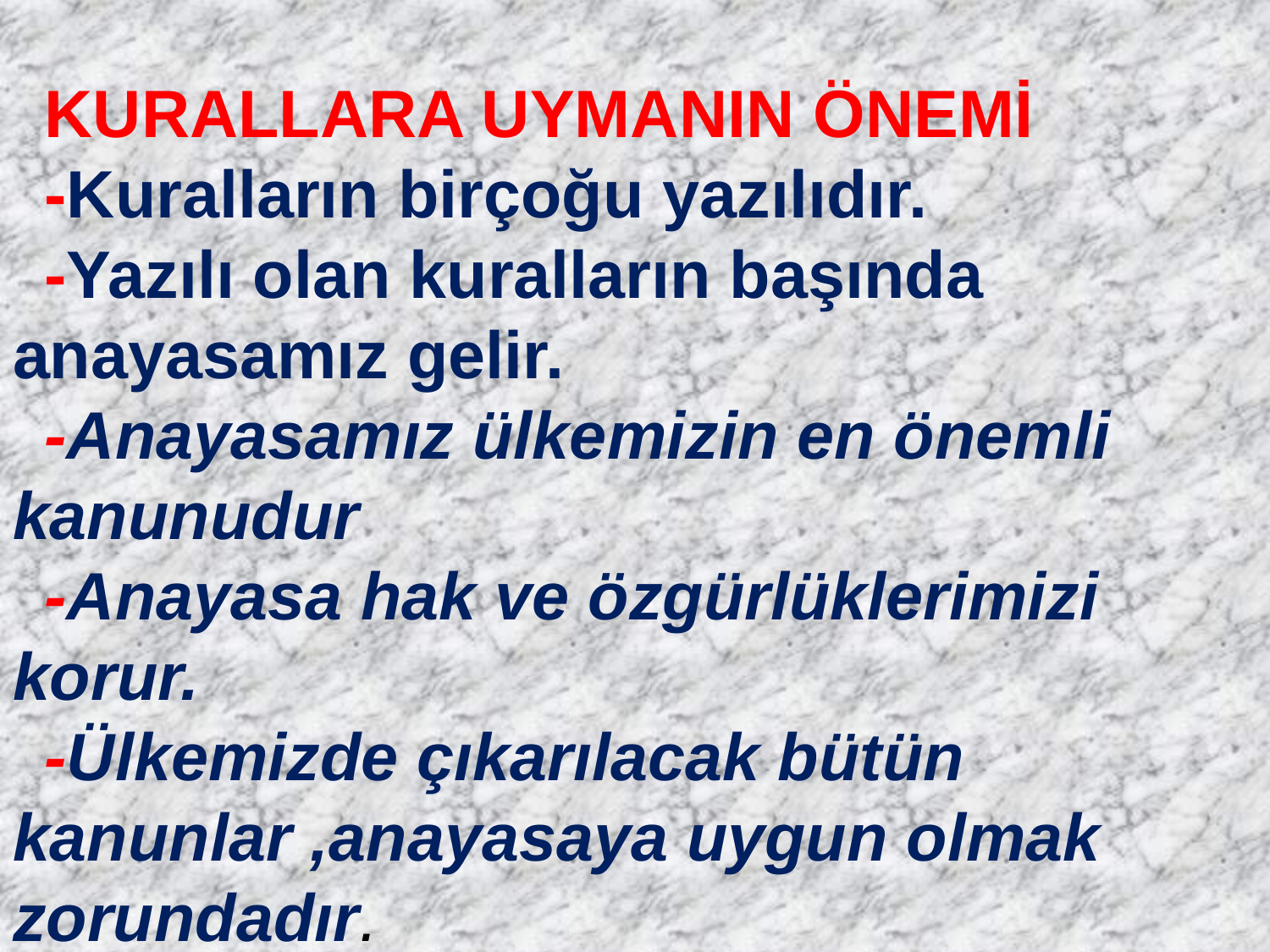

KURALLARA UYMANIN ÖNEMİ
-Kuralların birçoğu yazılıdır.
-Yazılı olan kuralların başında anayasamız gelir.
-Anayasamız ülkemizin en önemli kanunudur
-Anayasa hak ve özgürlüklerimizi korur.
-Ülkemizde çıkarılacak bütün kanunlar ,anayasaya uygun olmak zorundadır.